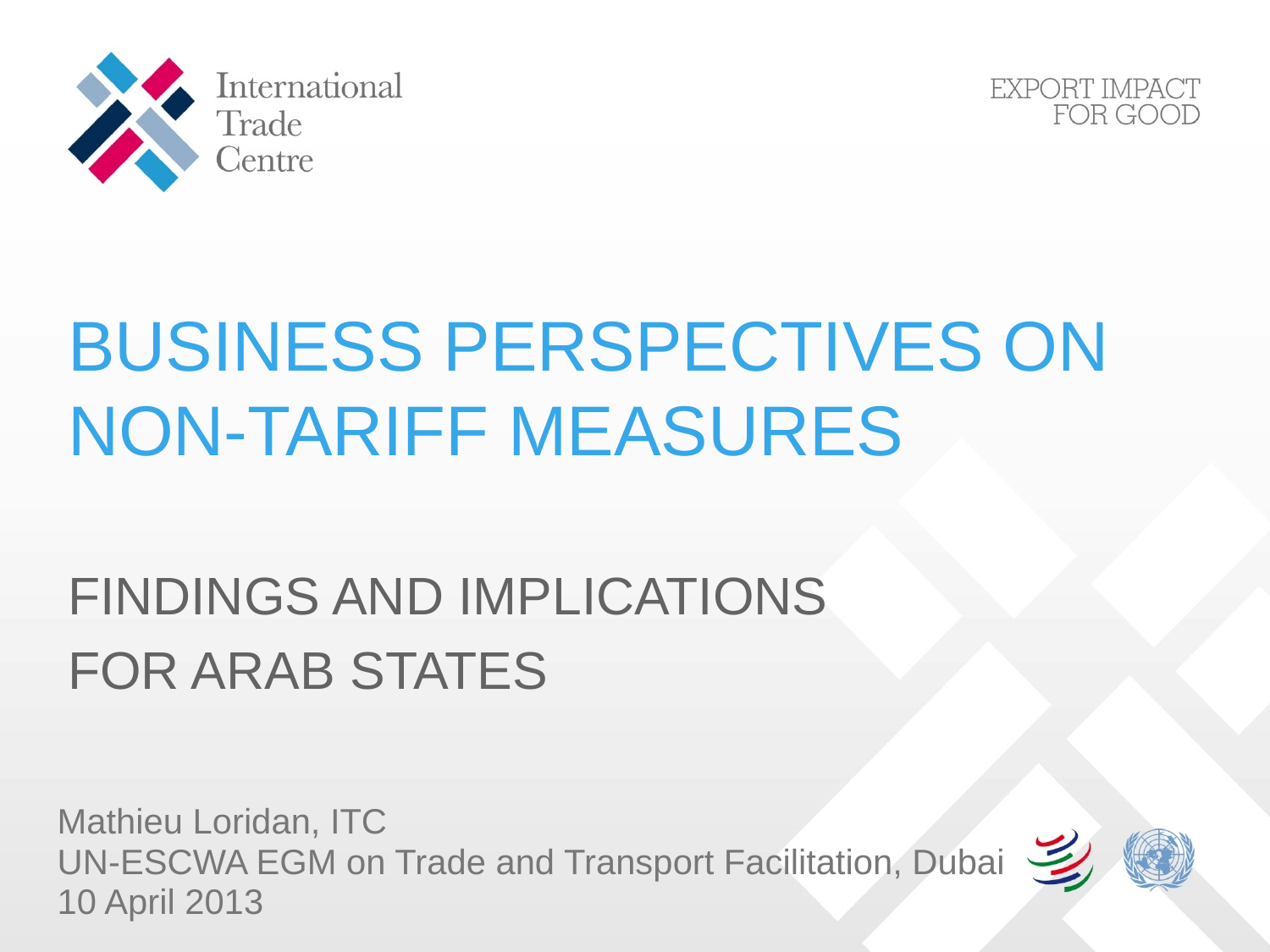

# BUSINESS PERSPECTIVES ON NON-TARIFF MEASURES
FINDINGS AND IMPLICATIONS
FOR ARAB STATES
Mathieu Loridan, ITC
UN-ESCWA EGM on Trade and Transport Facilitation, Dubai
10 April 2013